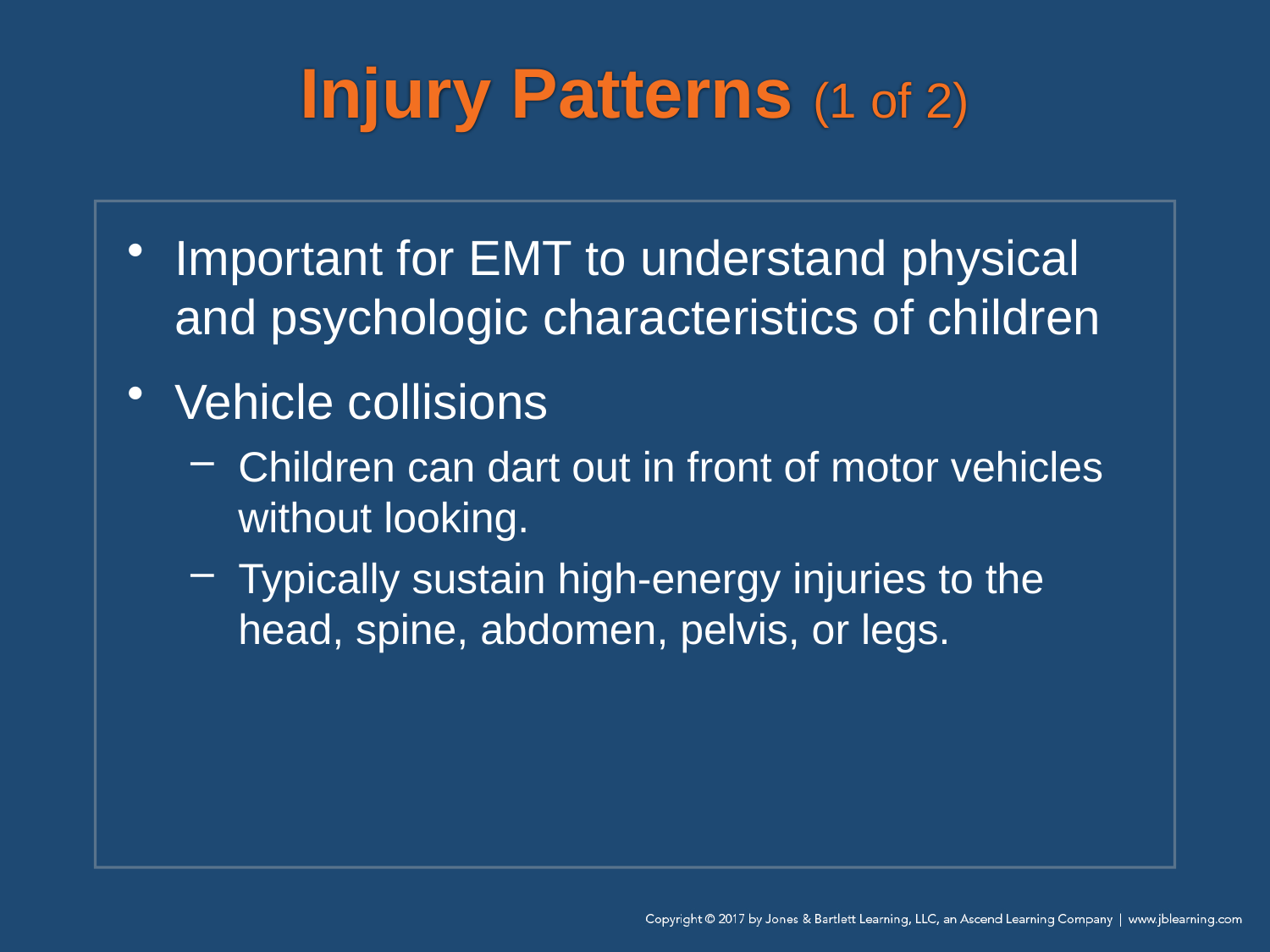

# Injury Patterns (1 of 2)
Important for EMT to understand physical and psychologic characteristics of children
Vehicle collisions
Children can dart out in front of motor vehicles without looking.
Typically sustain high-energy injuries to the head, spine, abdomen, pelvis, or legs.